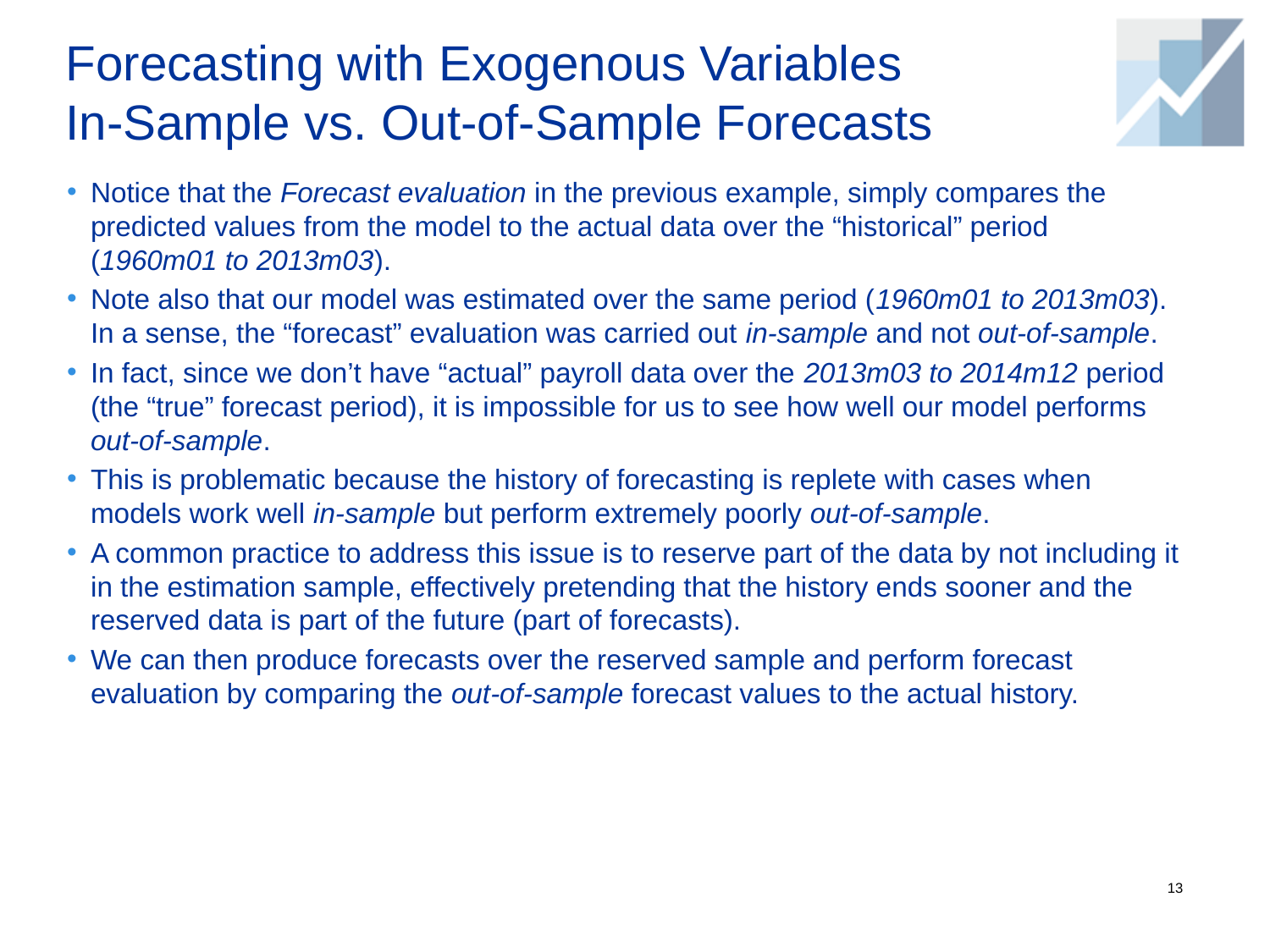

# Forecasting with Exogenous Variables In-Sample vs. Out-of-Sample Forecasts
Notice that the Forecast evaluation in the previous example, simply compares the predicted values from the model to the actual data over the “historical” period (1960m01 to 2013m03).
Note also that our model was estimated over the same period (1960m01 to 2013m03). In a sense, the “forecast” evaluation was carried out in-sample and not out-of-sample.
In fact, since we don’t have “actual” payroll data over the 2013m03 to 2014m12 period (the “true” forecast period), it is impossible for us to see how well our model performs out-of-sample.
This is problematic because the history of forecasting is replete with cases when models work well in-sample but perform extremely poorly out-of-sample.
A common practice to address this issue is to reserve part of the data by not including it in the estimation sample, effectively pretending that the history ends sooner and the reserved data is part of the future (part of forecasts).
We can then produce forecasts over the reserved sample and perform forecast evaluation by comparing the out-of-sample forecast values to the actual history.

13